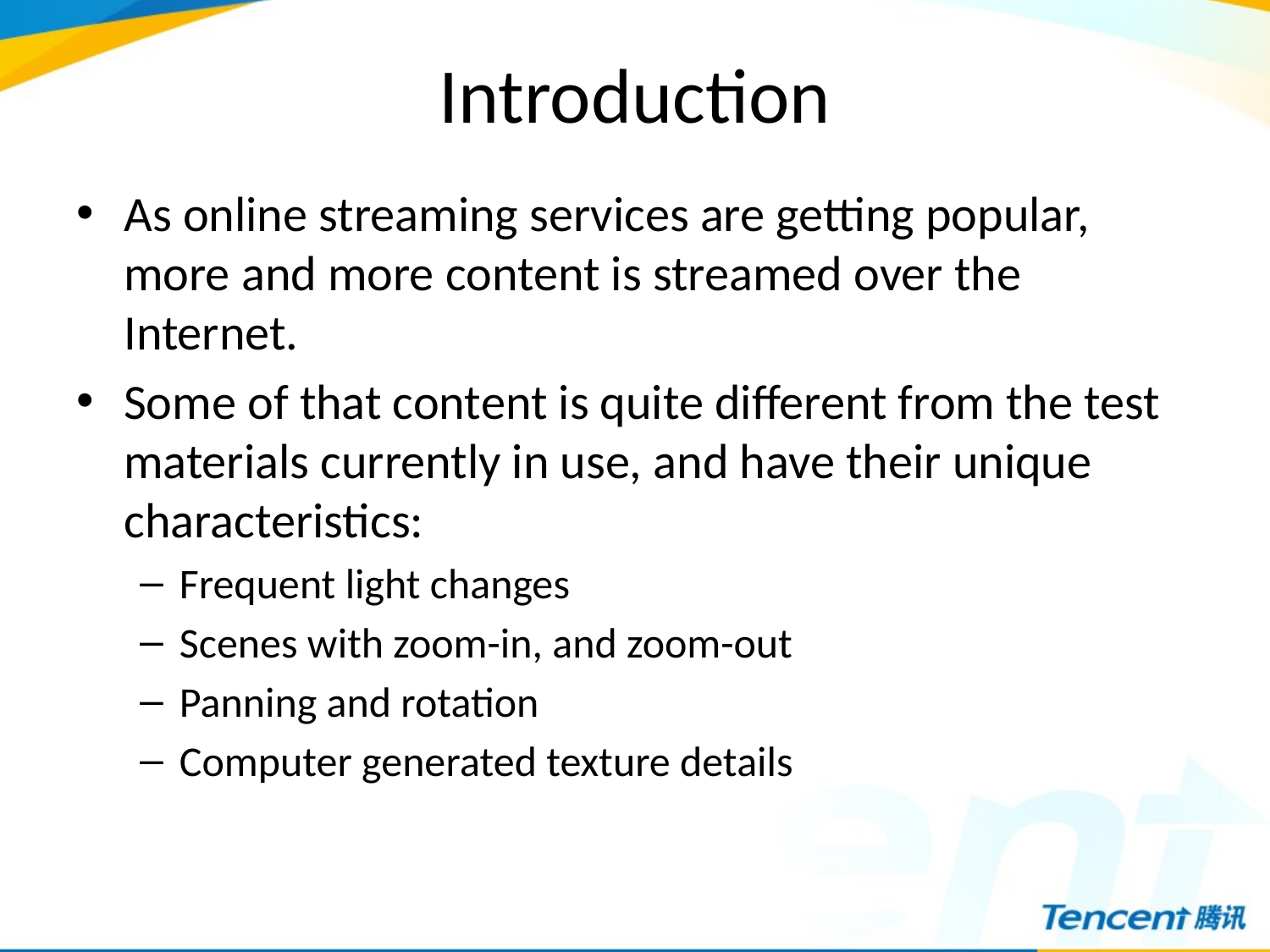

# Introduction
As online streaming services are getting popular, more and more content is streamed over the Internet.
Some of that content is quite different from the test materials currently in use, and have their unique characteristics:
Frequent light changes
Scenes with zoom-in, and zoom-out
Panning and rotation
Computer generated texture details